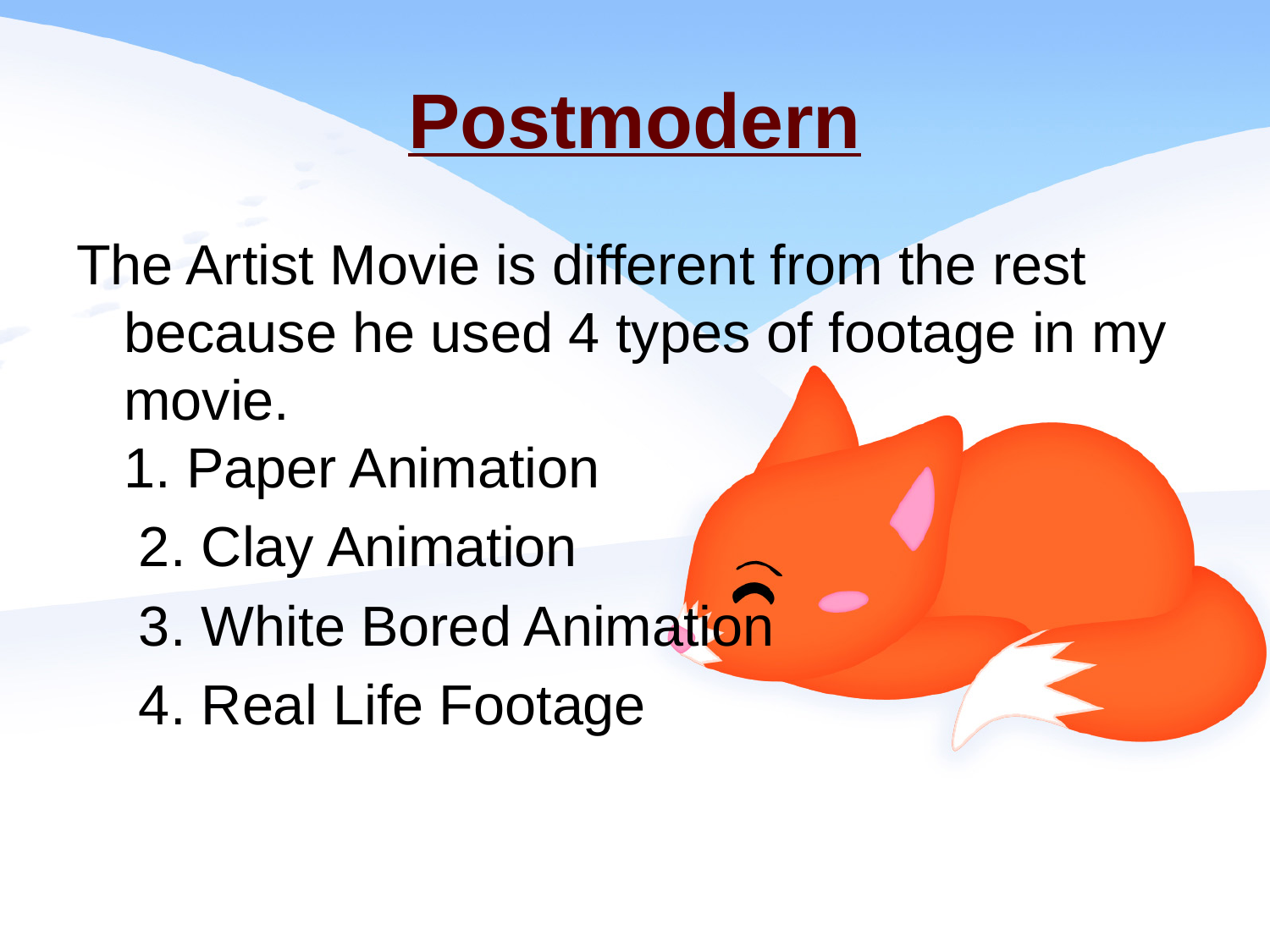

# Postmodern
The Artist Movie is different from the rest because he used 4 types of footage in my movie.
1. Paper Animation
    2. Clay Animation
    3. White Bored Animation
    4. Real Life Footage